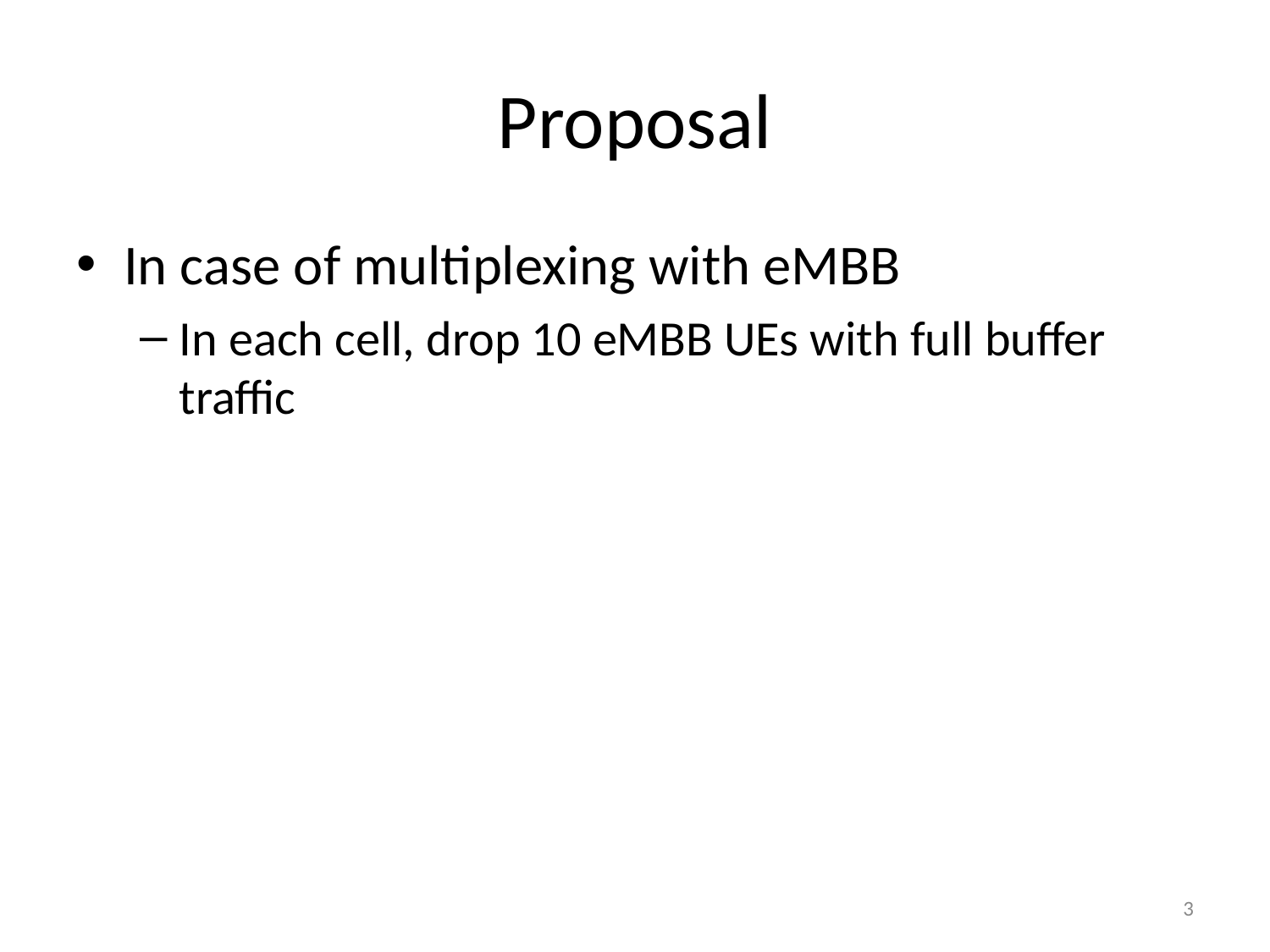

# Proposal
In case of multiplexing with eMBB
In each cell, drop 10 eMBB UEs with full buffer traffic
3